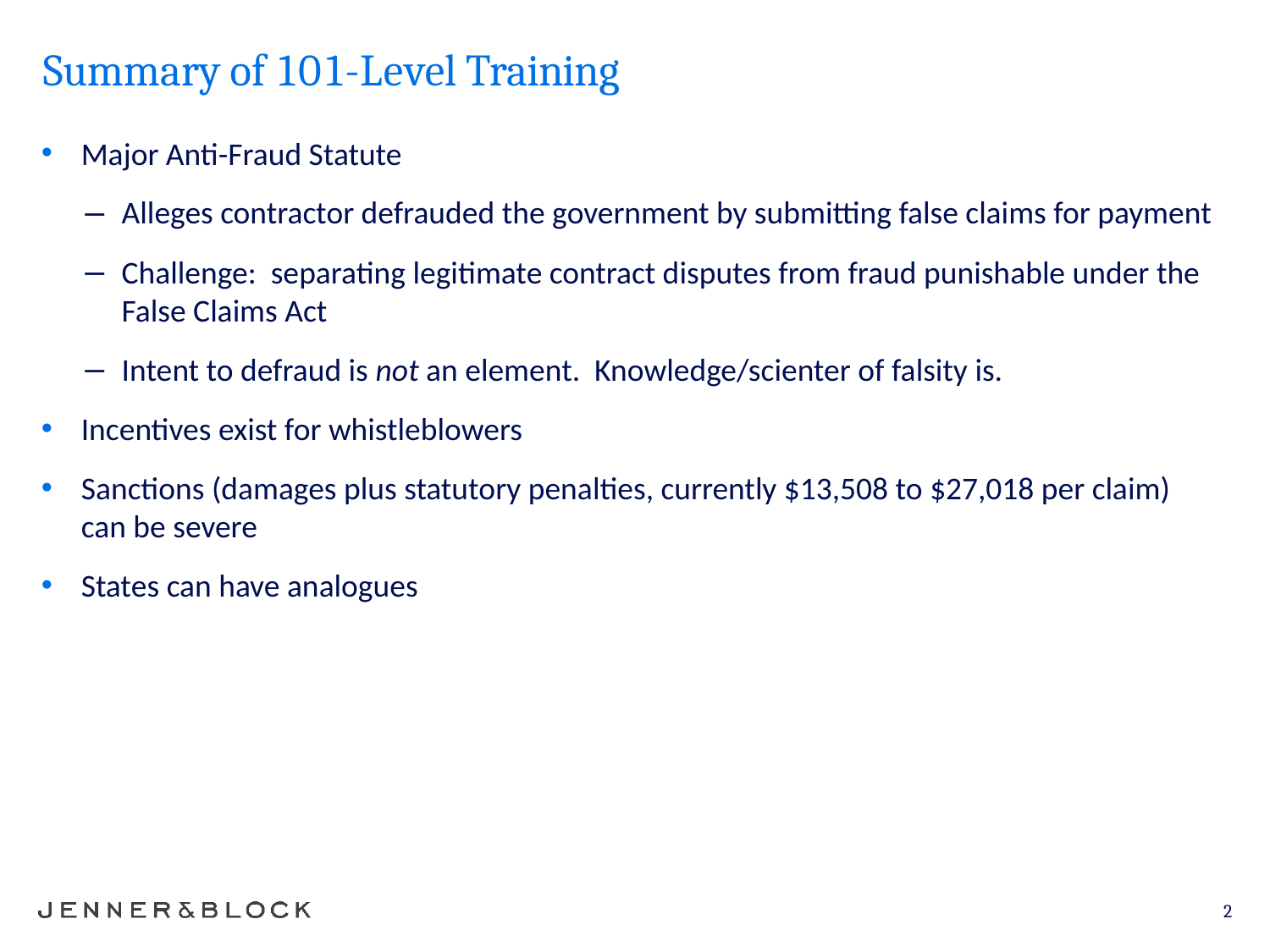

# Summary of 101-Level Training
Major Anti-Fraud Statute
Alleges contractor defrauded the government by submitting false claims for payment
Challenge:  separating legitimate contract disputes from fraud punishable under the False Claims Act
Intent to defraud is not an element.  Knowledge/scienter of falsity is.
Incentives exist for whistleblowers
Sanctions (damages plus statutory penalties, currently $13,508 to $27,018 per claim) can be severe
States can have analogues